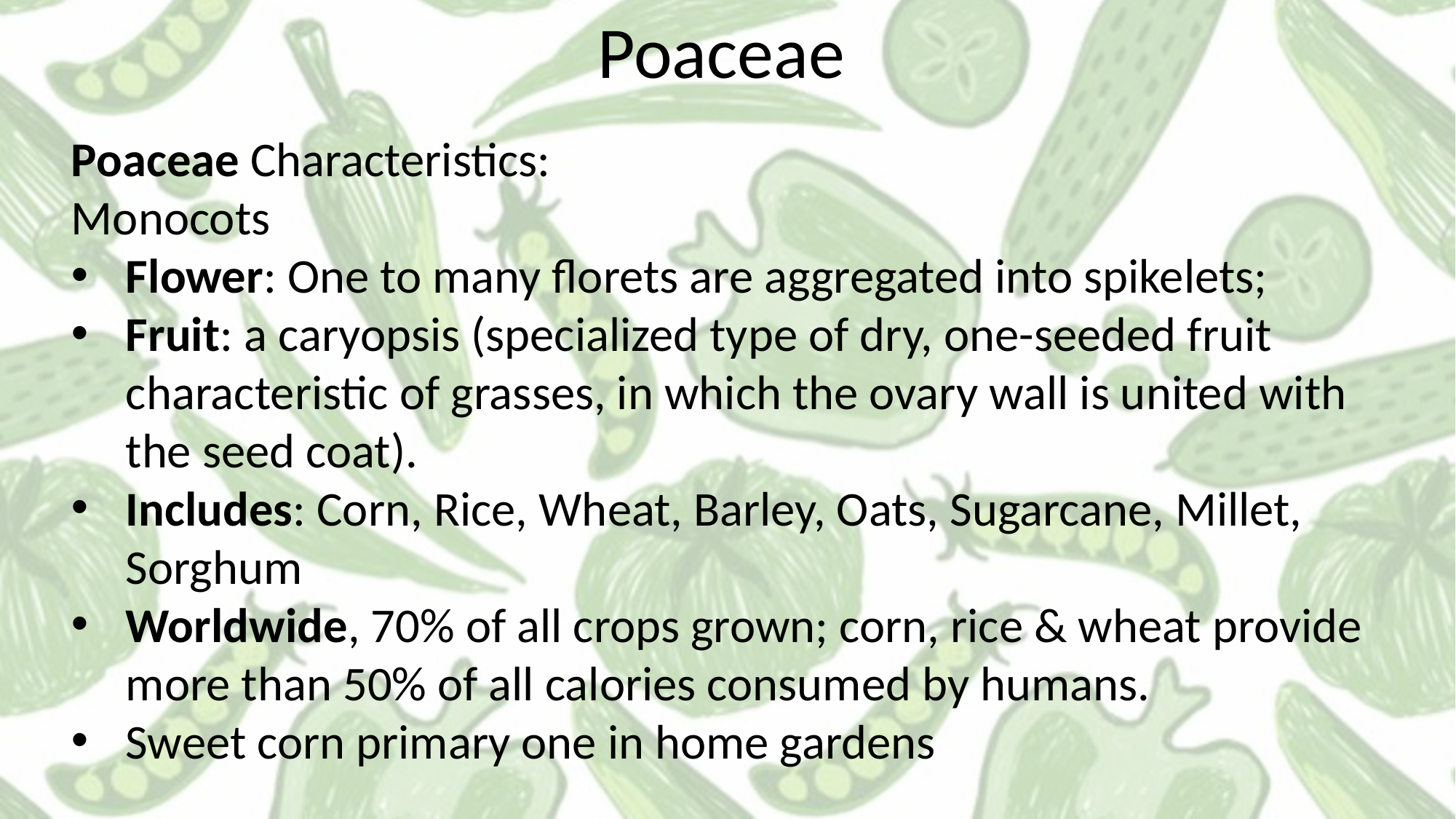

Poaceae
Poaceae Characteristics:
Monocots
Flower: One to many florets are aggregated into spikelets;
Fruit: a caryopsis (specialized type of dry, one-seeded fruit characteristic of grasses, in which the ovary wall is united with the seed coat).
Includes: Corn, Rice, Wheat, Barley, Oats, Sugarcane, Millet, Sorghum
Worldwide, 70% of all crops grown; corn, rice & wheat provide more than 50% of all calories consumed by humans.
Sweet corn primary one in home gardens